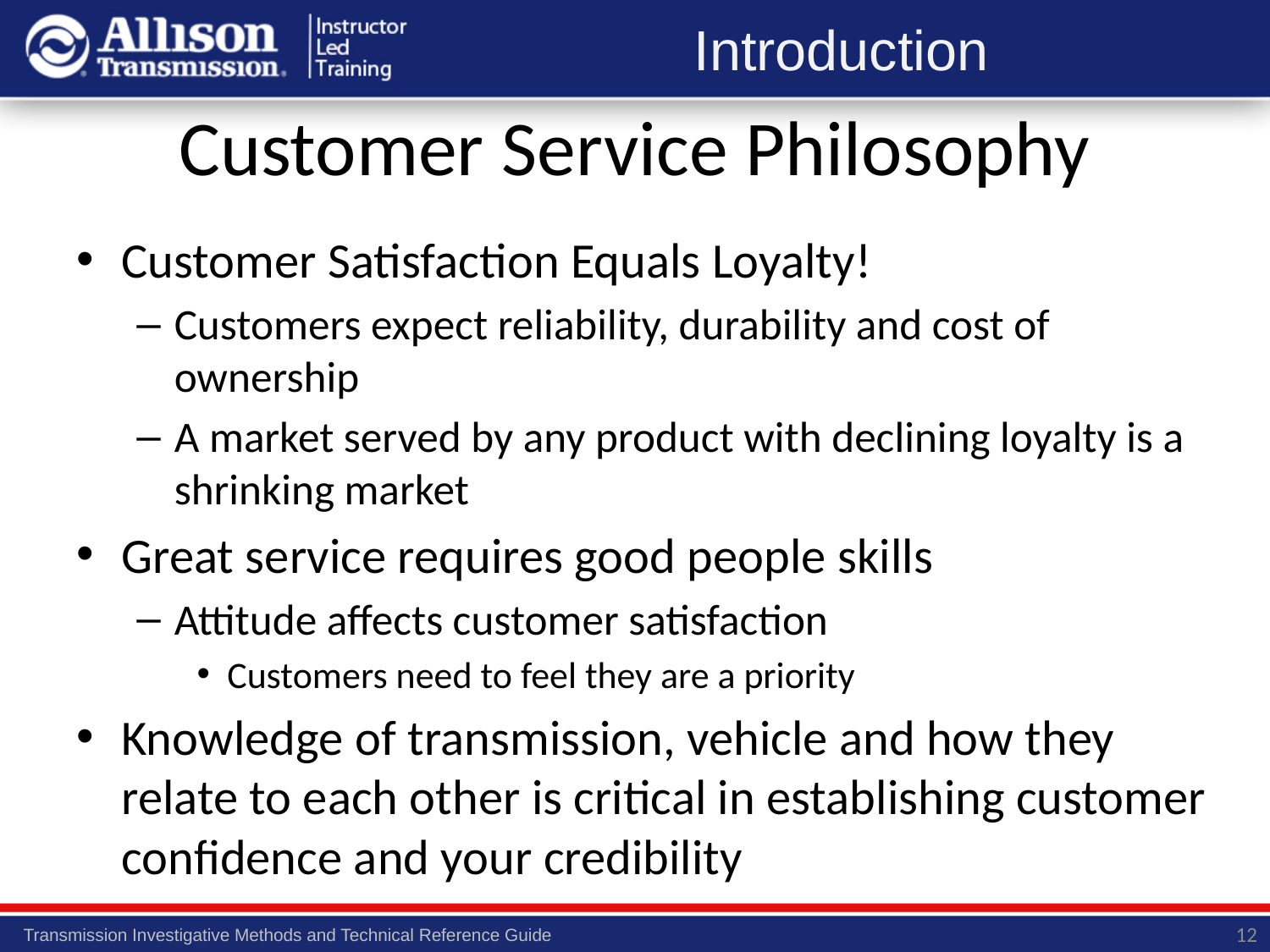

# Customer Service Philosophy
Customer Satisfaction Equals Loyalty!
Customers expect reliability, durability and cost of ownership
A market served by any product with declining loyalty is a shrinking market
Great service requires good people skills
Attitude affects customer satisfaction
Customers need to feel they are a priority
Knowledge of transmission, vehicle and how they relate to each other is critical in establishing customer confidence and your credibility

12